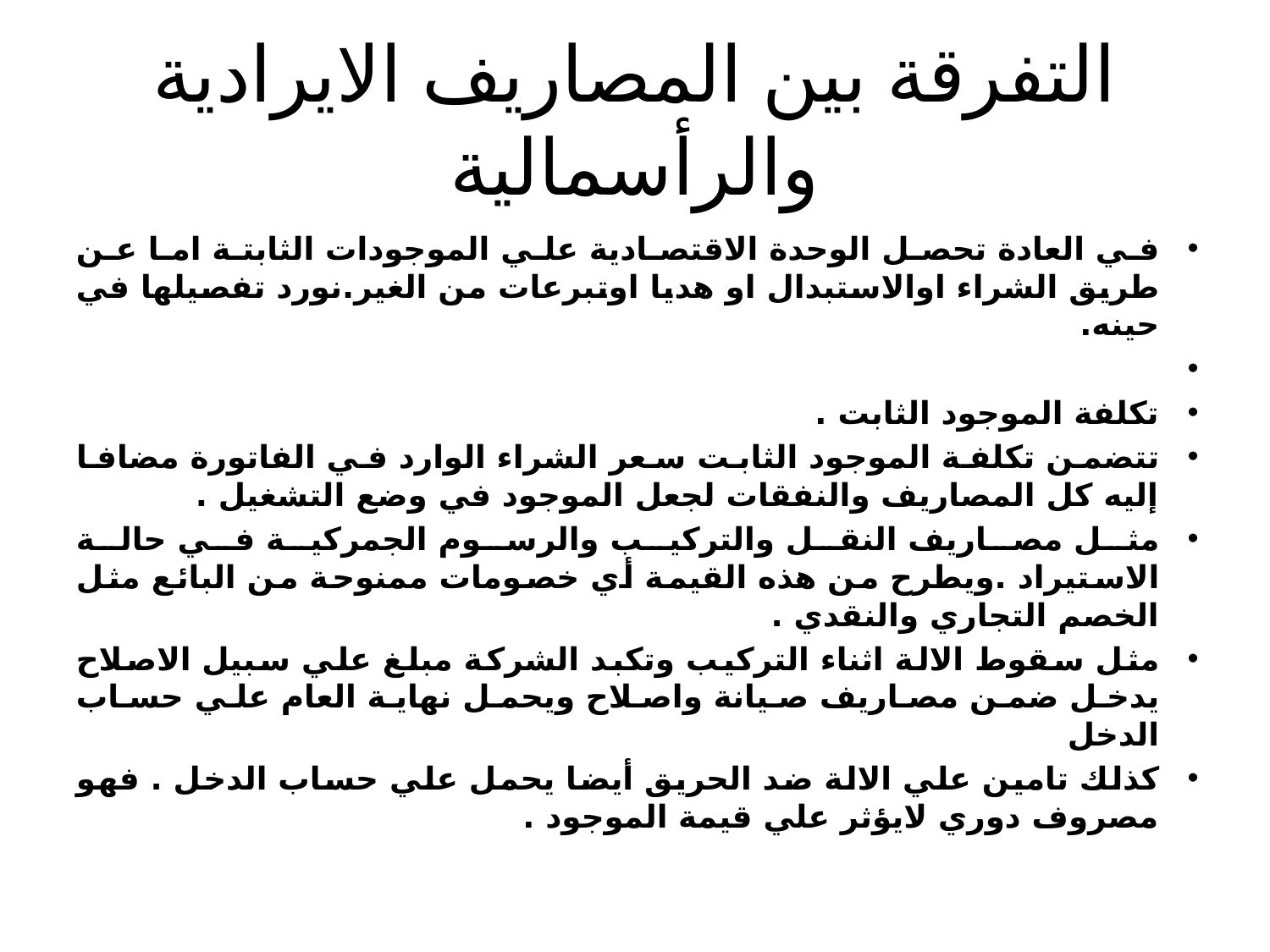

# التفرقة بين المصاريف الايرادية والرأسمالية
في العادة تحصل الوحدة الاقتصادية علي الموجودات الثابتة اما عن طريق الشراء اوالاستبدال او هديا اوتبرعات من الغير.نورد تفصيلها في حينه.

تكلفة الموجود الثابت .
تتضمن تكلفة الموجود الثابت سعر الشراء الوارد في الفاتورة مضافا إليه كل المصاريف والنفقات لجعل الموجود في وضع التشغيل .
مثل مصاريف النقل والتركيب والرسوم الجمركية في حالة الاستيراد .ويطرح من هذه القيمة أي خصومات ممنوحة من البائع مثل الخصم التجاري والنقدي .
مثل سقوط الالة اثناء التركيب وتكبد الشركة مبلغ علي سبيل الاصلاح يدخل ضمن مصاريف صيانة واصلاح ويحمل نهاية العام علي حساب الدخل
كذلك تامين علي الالة ضد الحريق أيضا يحمل علي حساب الدخل . فهو مصروف دوري لايؤثر علي قيمة الموجود .